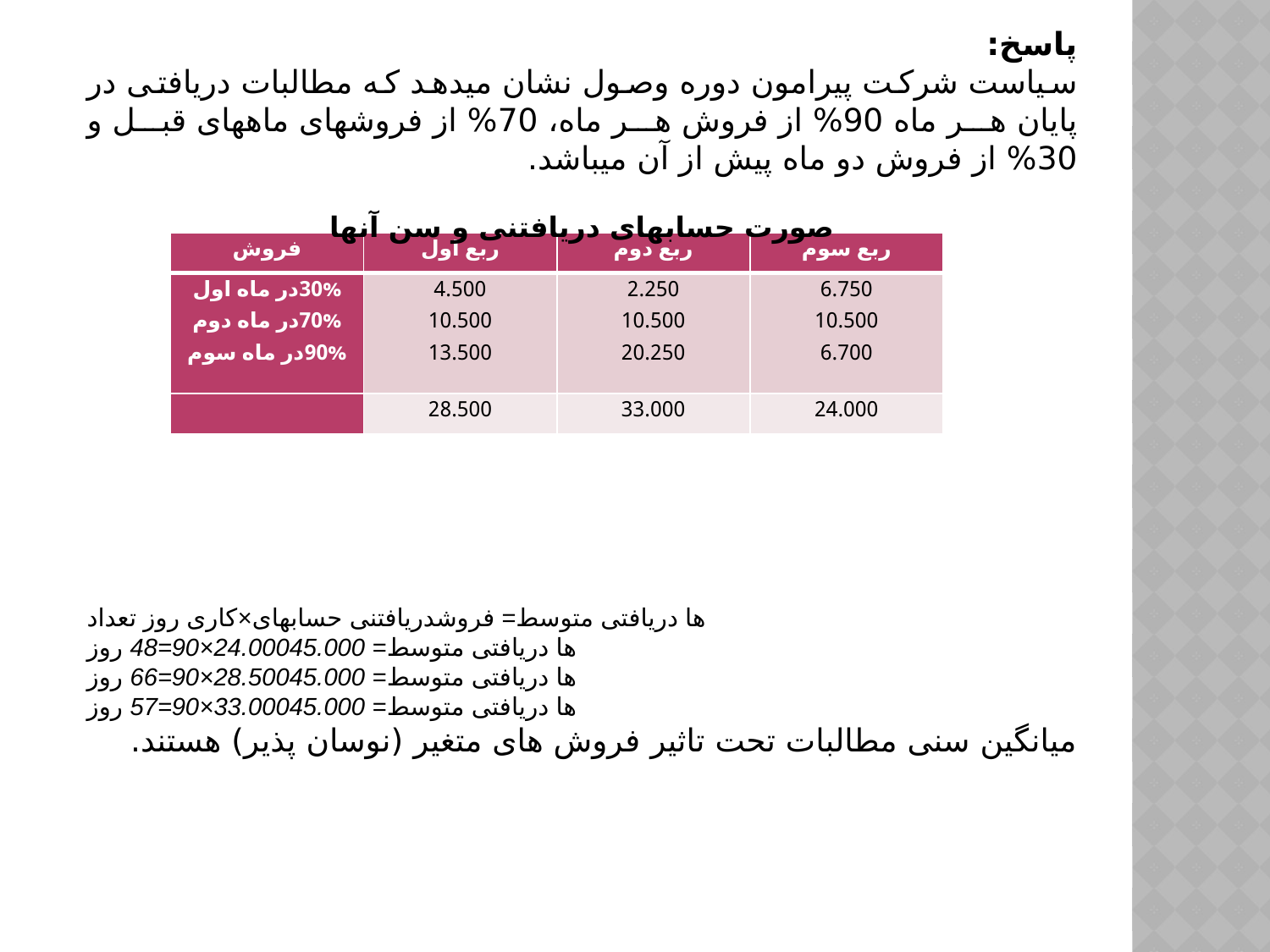

پاسخ:
سیاست شرکت پیرامون دوره وصول نشان میدهد که مطالبات دریافتی در پایان هر ماه 90% از فروش هر ماه، 70% از فروشهای ماههای قبل و 30% از فروش دو ماه پیش از آن می­باشد.

صورت حسابهای دریافتنی و سن آنها

ها دریافتی متوسط= فروشدریافتنی حسابهای×کاری روز تعداد
ها دریافتی متوسط= 24.00045.000×90=48 روز
ها دریافتی متوسط= 28.50045.000×90=66 روز
ها دریافتی متوسط= 33.00045.000×90=57 روز
میانگین سنی مطالبات تحت تاثیر فروش های متغیر (نوسان پذیر) هستند.

| فروش | ربع اول | ربع دوم | ربع سوم |
| --- | --- | --- | --- |
| 30%در ماه اول 70%در ماه دوم 90%در ماه سوم | 4.500 10.500 13.500 | 2.250 10.500 20.250 | 6.750 10.500 6.700 |
|  | 28.500 | 33.000 | 24.000 |